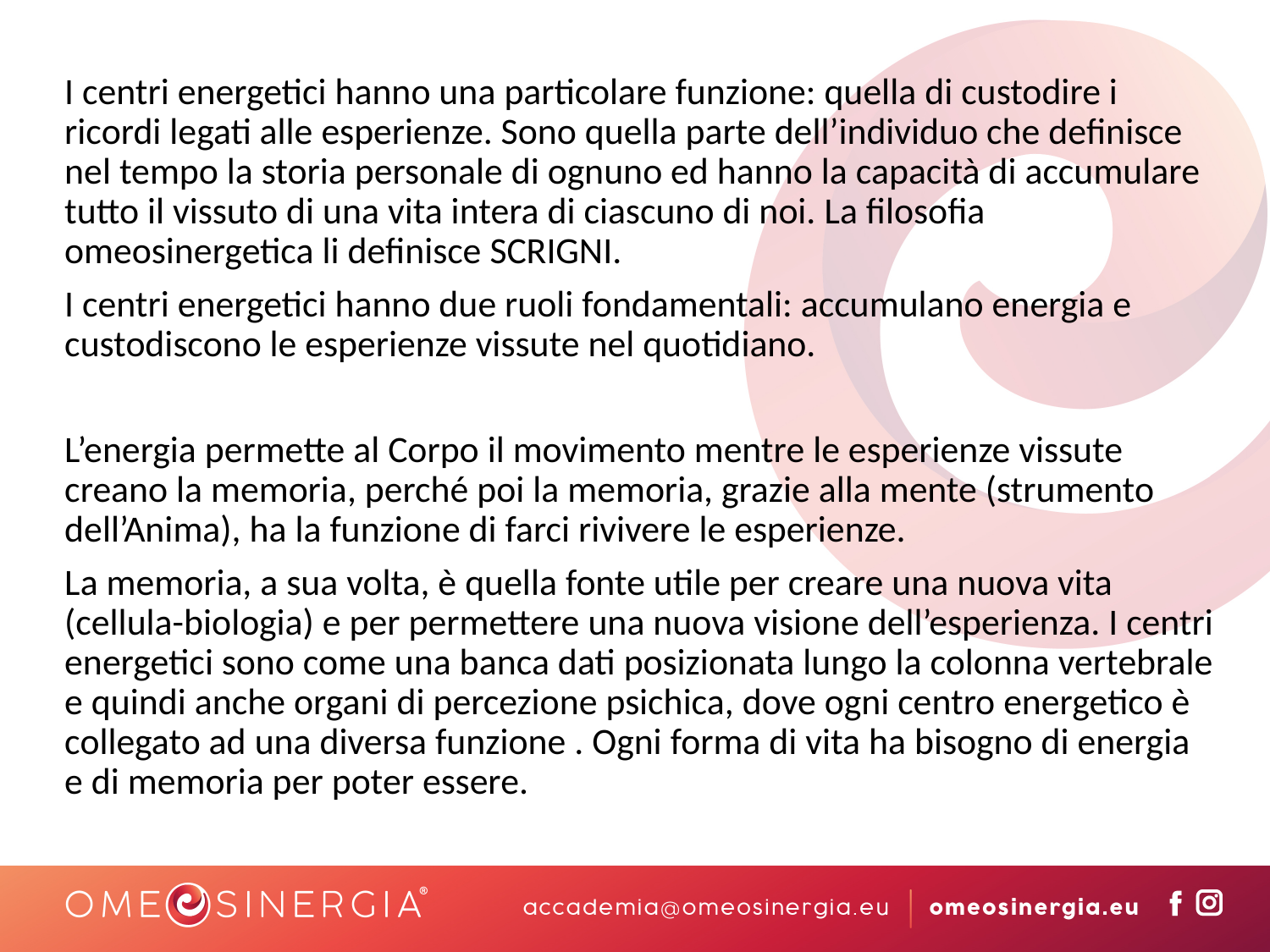

I centri energetici hanno una particolare funzione: quella di custodire i ricordi legati alle esperienze. Sono quella parte dell’individuo che definisce nel tempo la storia personale di ognuno ed hanno la capacità di accumulare tutto il vissuto di una vita intera di ciascuno di noi. La filosofia omeosinergetica li definisce SCRIGNI.
I centri energetici hanno due ruoli fondamentali: accumulano energia e custodiscono le esperienze vissute nel quotidiano.

L’energia permette al Corpo il movimento mentre le esperienze vissute creano la memoria, perché poi la memoria, grazie alla mente (strumento dell’Anima), ha la funzione di farci rivivere le esperienze.
La memoria, a sua volta, è quella fonte utile per creare una nuova vita (cellula-biologia) e per permettere una nuova visione dell’esperienza. I centri energetici sono come una banca dati posizionata lungo la colonna vertebrale e quindi anche organi di percezione psichica, dove ogni centro energetico è collegato ad una diversa funzione . Ogni forma di vita ha bisogno di energia e di memoria per poter essere.